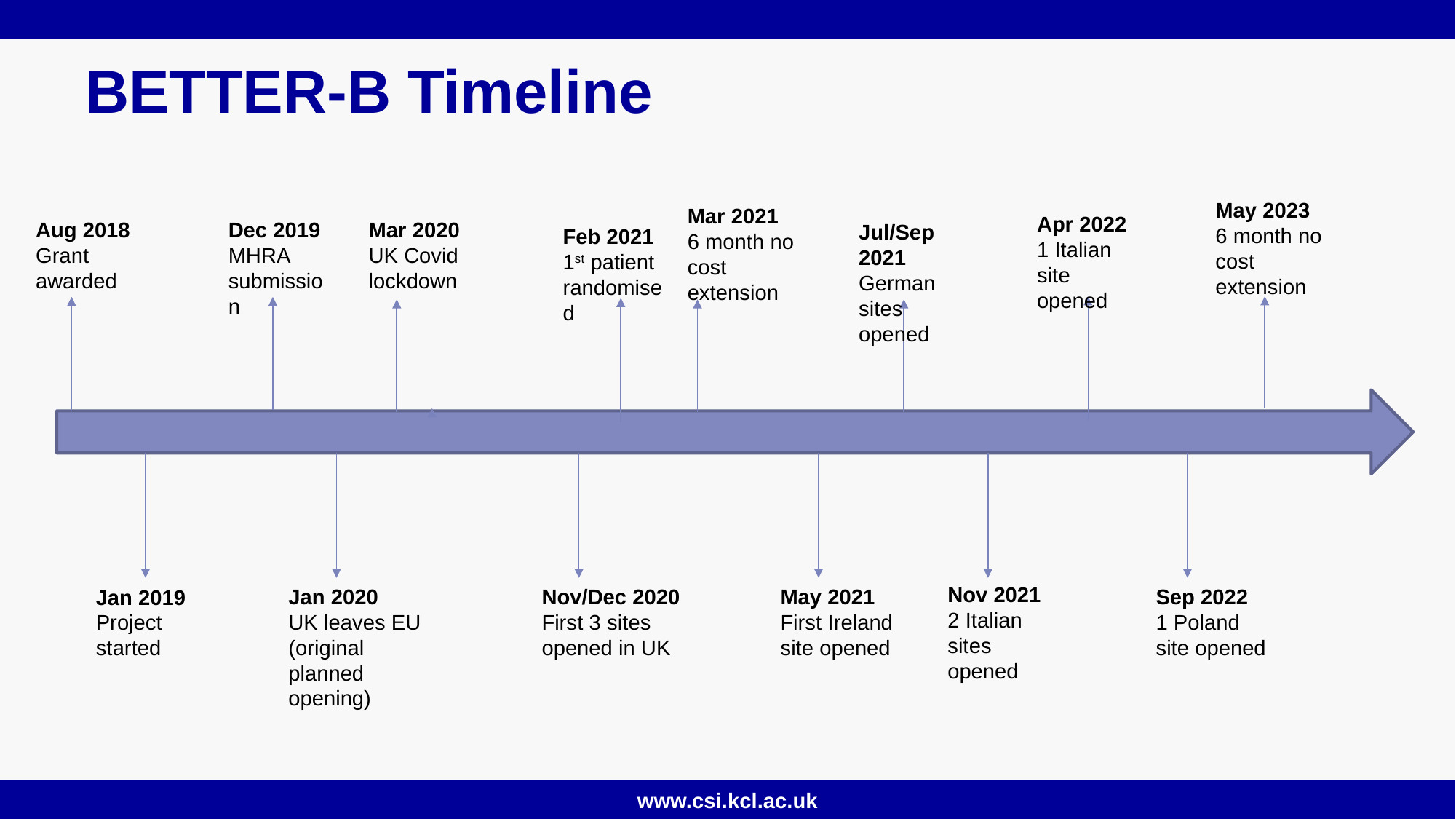

# BETTER-B Timeline

May 2023
6 month no
cost extension
Mar 2021
6 month no cost extension
Apr 2022
1 Italian site opened
Aug 2018
Grant awarded
Dec 2019
MHRA submission
Mar 2020
UK Covid lockdown
Jul/Sep 2021
German sites opened
Feb 2021
1st patient randomised

Nov 2021
2 Italian sites opened
Jan 2020
UK leaves EU (original planned opening)
Nov/Dec 2020
First 3 sites
opened in UK
May 2021
First Ireland
site opened
Sep 2022
1 Poland site opened
Jan 2019
Project started